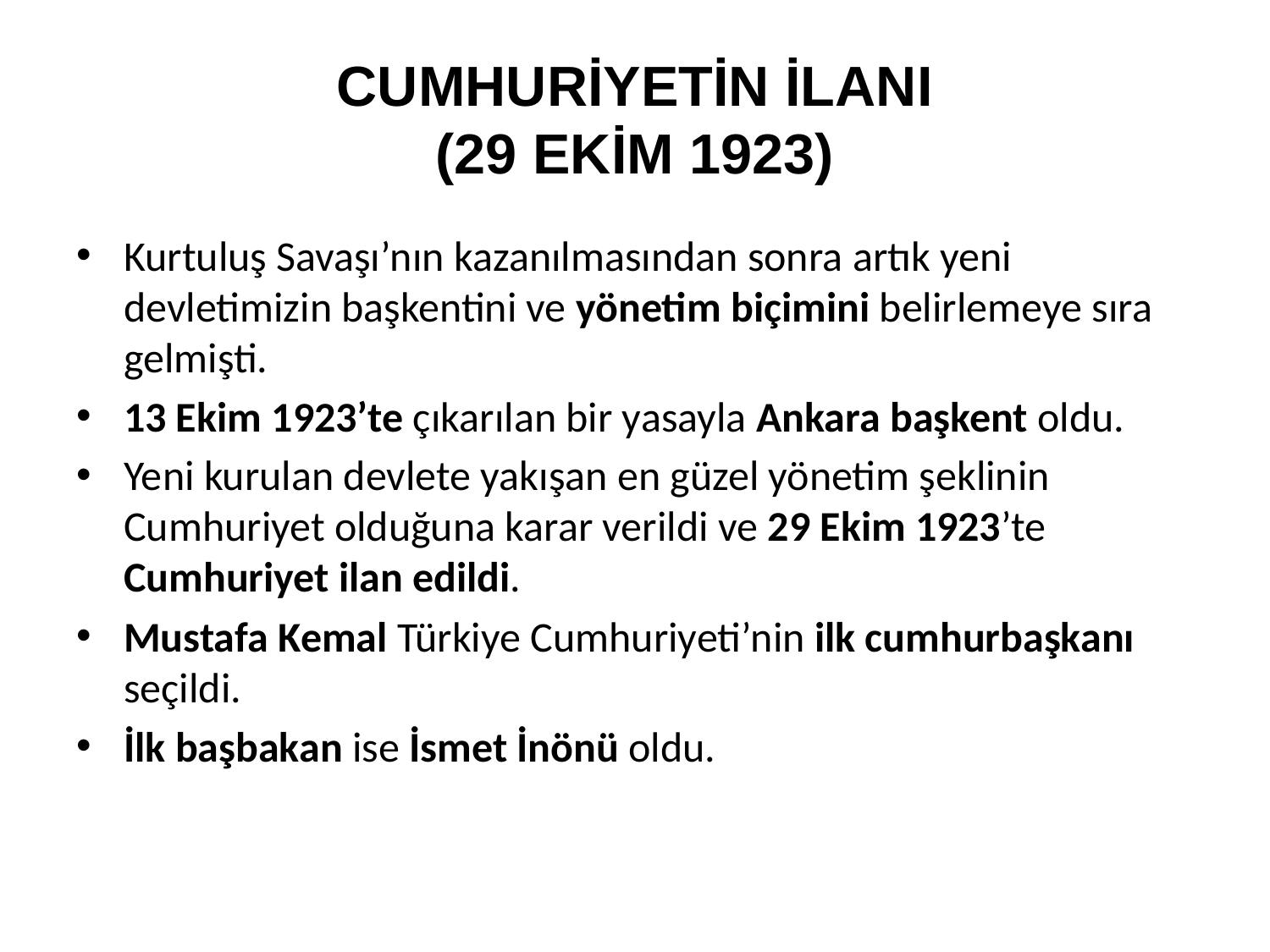

# CUMHURİYETİN İLANI (29 EKİM 1923)
Kurtuluş Savaşı’nın kazanılmasından sonra artık yeni devletimizin başkentini ve yönetim biçimini belirlemeye sıra gelmişti.
13 Ekim 1923’te çıkarılan bir yasayla Ankara başkent oldu.
Yeni kurulan devlete yakışan en güzel yönetim şeklinin Cumhuriyet olduğuna karar verildi ve 29 Ekim 1923’te Cumhuriyet ilan edildi.
Mustafa Kemal Türkiye Cumhuriyeti’nin ilk cumhurbaşkanı seçildi.
İlk başbakan ise İsmet İnönü oldu.